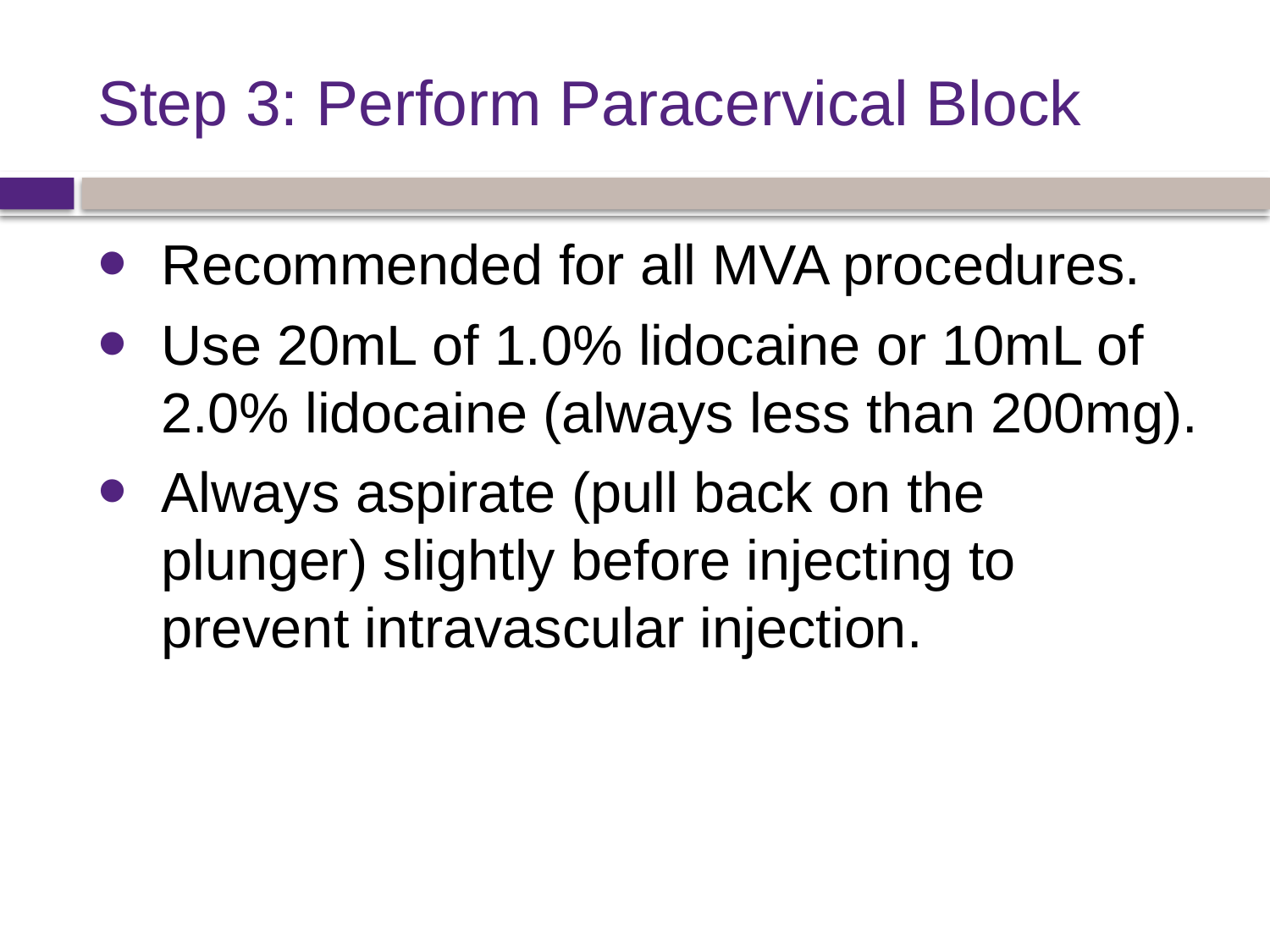

# Step 3: Perform Paracervical Block
Recommended for all MVA procedures.
Use 20mL of 1.0% lidocaine or 10mL of 2.0% lidocaine (always less than 200mg).
Always aspirate (pull back on the plunger) slightly before injecting to prevent intravascular injection.